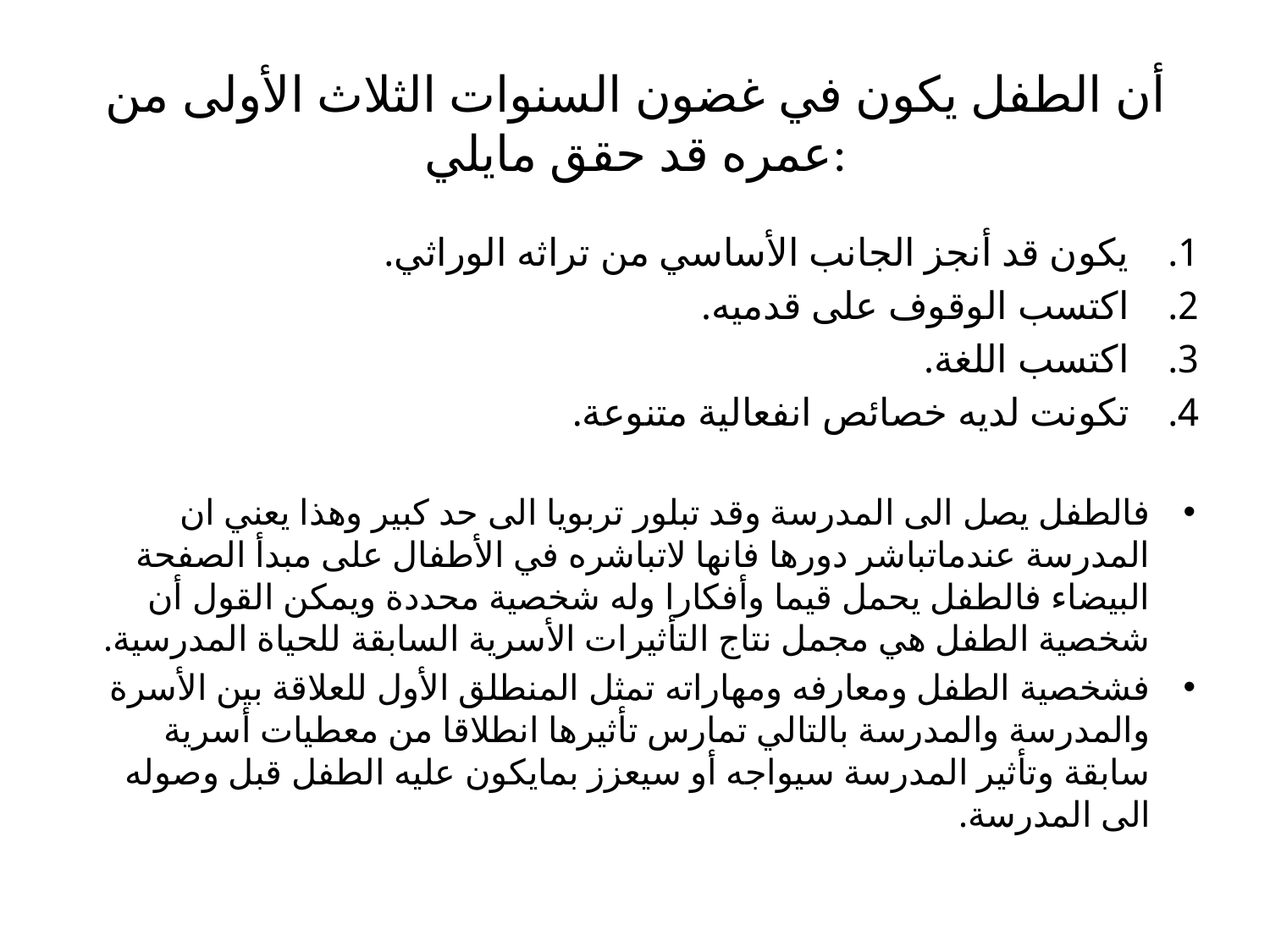

# أن الطفل يكون في غضون السنوات الثلاث الأولى من عمره قد حقق مايلي:
يكون قد أنجز الجانب الأساسي من تراثه الوراثي.
اكتسب الوقوف على قدميه.
اكتسب اللغة.
تكونت لديه خصائص انفعالية متنوعة.

فالطفل يصل الى المدرسة وقد تبلور تربويا الى حد كبير وهذا يعني ان المدرسة عندماتباشر دورها فانها لاتباشره في الأطفال على مبدأ الصفحة البيضاء فالطفل يحمل قيما وأفكارا وله شخصية محددة ويمكن القول أن شخصية الطفل هي مجمل نتاج التأثيرات الأسرية السابقة للحياة المدرسية.
فشخصية الطفل ومعارفه ومهاراته تمثل المنطلق الأول للعلاقة بين الأسرة والمدرسة والمدرسة بالتالي تمارس تأثيرها انطلاقا من معطيات أسرية سابقة وتأثير المدرسة سيواجه أو سيعزز بمايكون عليه الطفل قبل وصوله الى المدرسة.